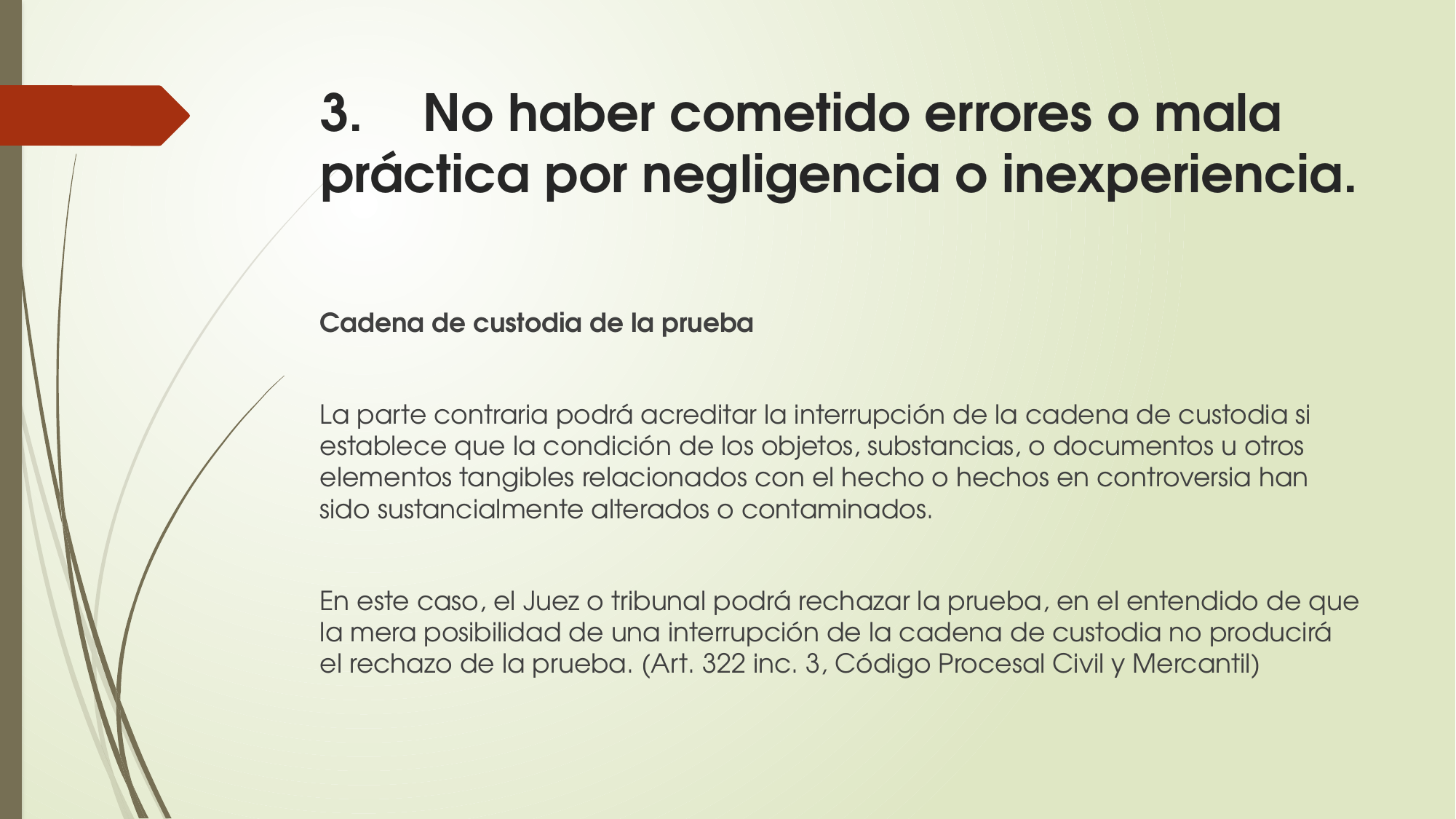

# 3.	No haber cometido errores o mala práctica por negligencia o inexperiencia.

Cadena de custodia de la prueba

La parte contraria podrá acreditar la interrupción de la cadena de custodia si establece que la condición de los objetos, substancias, o documentos u otros elementos tangibles relacionados con el hecho o hechos en controversia han sido sustancialmente alterados o contaminados.

En este caso, el Juez o tribunal podrá rechazar la prueba, en el entendido de que la mera posibilidad de una interrupción de la cadena de custodia no producirá el rechazo de la prueba. (Art. 322 inc. 3, Código Procesal Civil y Mercantil)